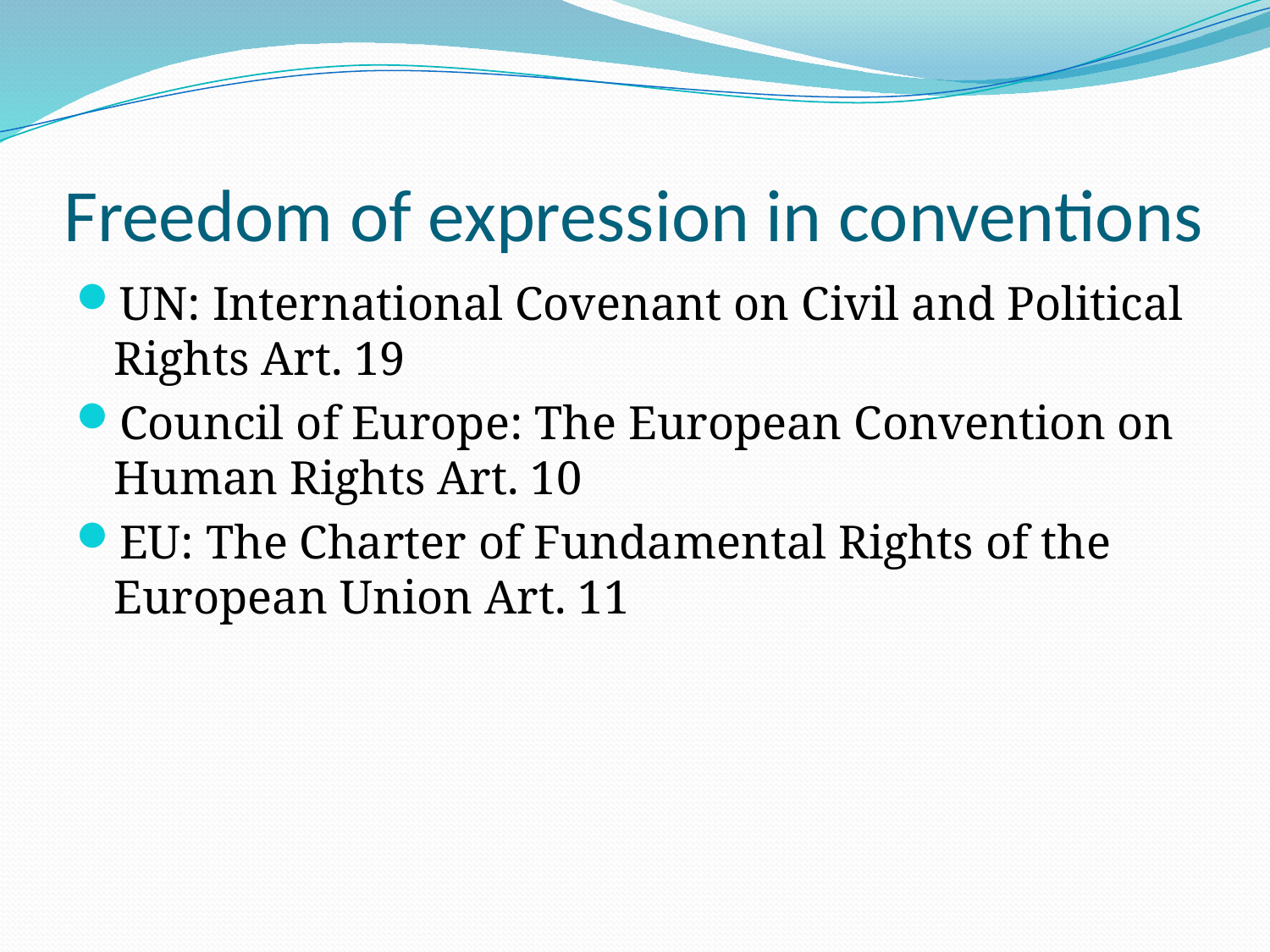

# Freedom of expression in conventions
UN: International Covenant on Civil and Political Rights Art. 19
Council of Europe: The European Convention on Human Rights Art. 10
EU: The Charter of Fundamental Rights of the European Union Art. 11